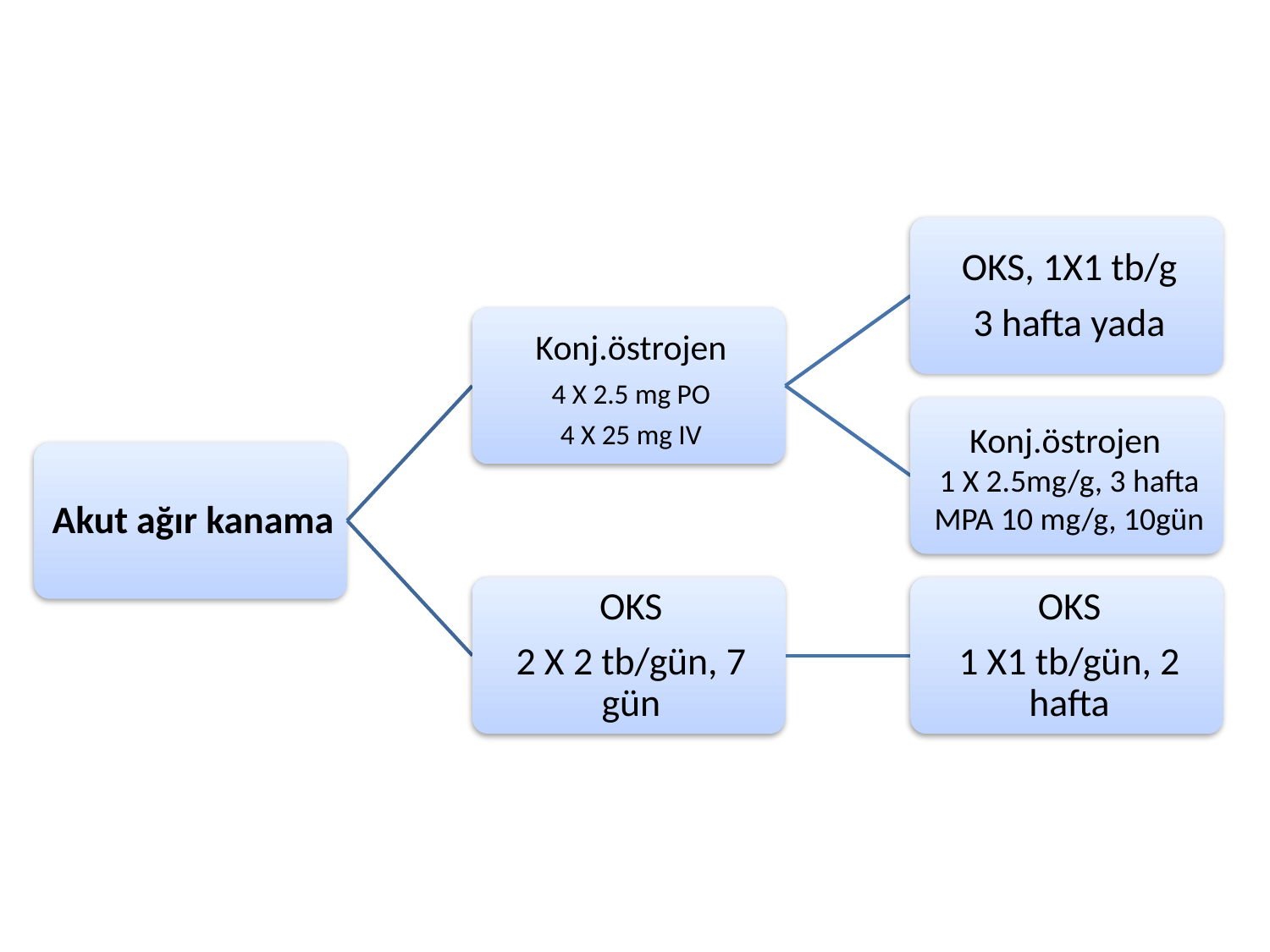

Akut ağır kanama

Konj.östrojen
4 X 2.5 mg PO
4 X 25 mg IV

OKS, 1X1 tb/g
3 hafta yada

Konj.östrojen
1 X 2.5mg/g, 3 hafta
MPA 10 mg/g, 10gün

OKS
2 X 2 tb/gün, 7 gün

OKS
1 X1 tb/gün, 2 hafta